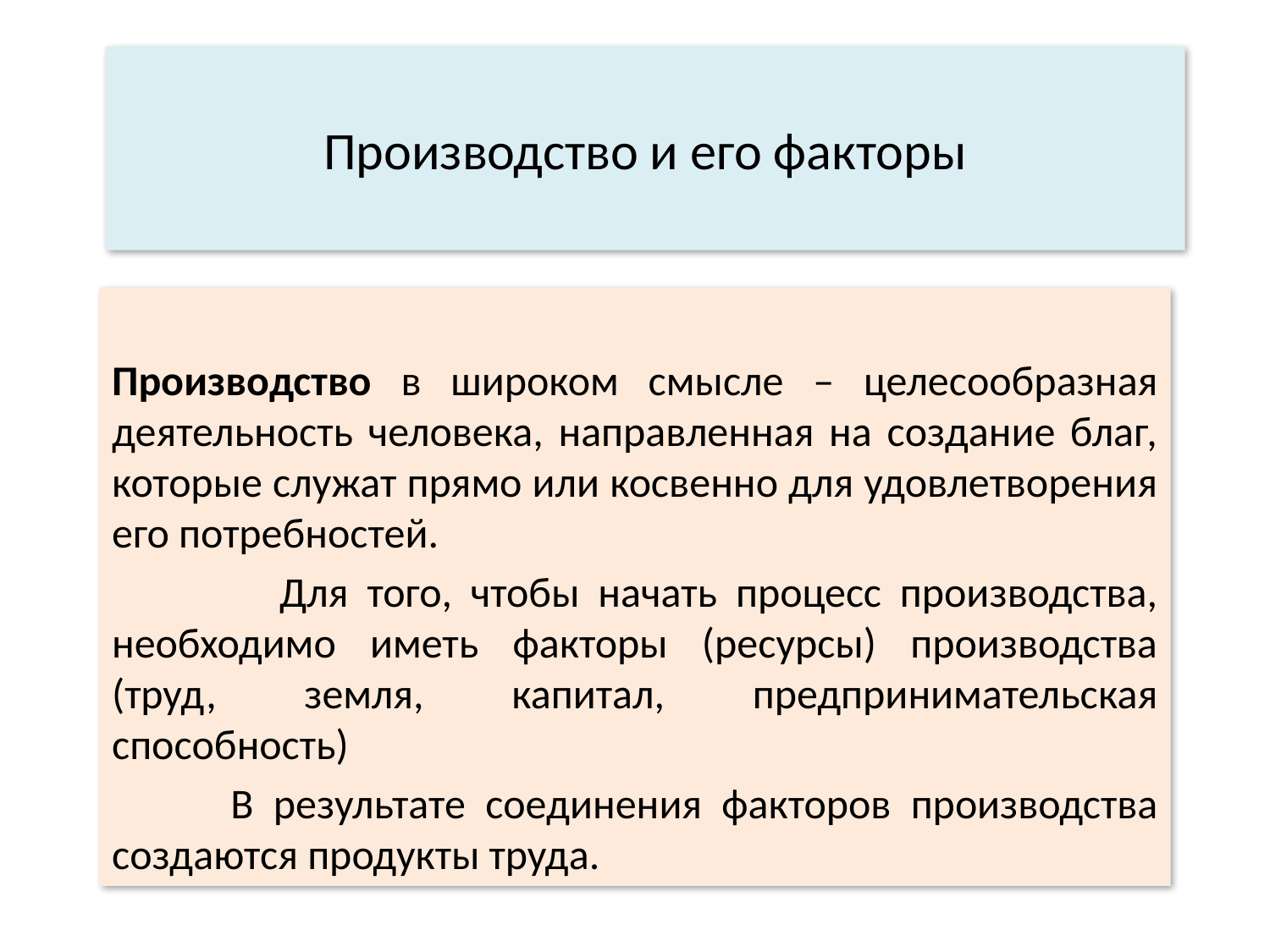

# Производство и его факторы

Производство в широком смысле – целесообразная деятельность человека, направленная на создание благ, которые служат прямо или косвенно для удовлетворения его потребностей.
         Для того, чтобы начать процесс производства, необходимо иметь факторы (ресурсы) производства (труд, земля, капитал, предпринимательская способность)
      В результате соединения факторов производства создаются продукты труда.